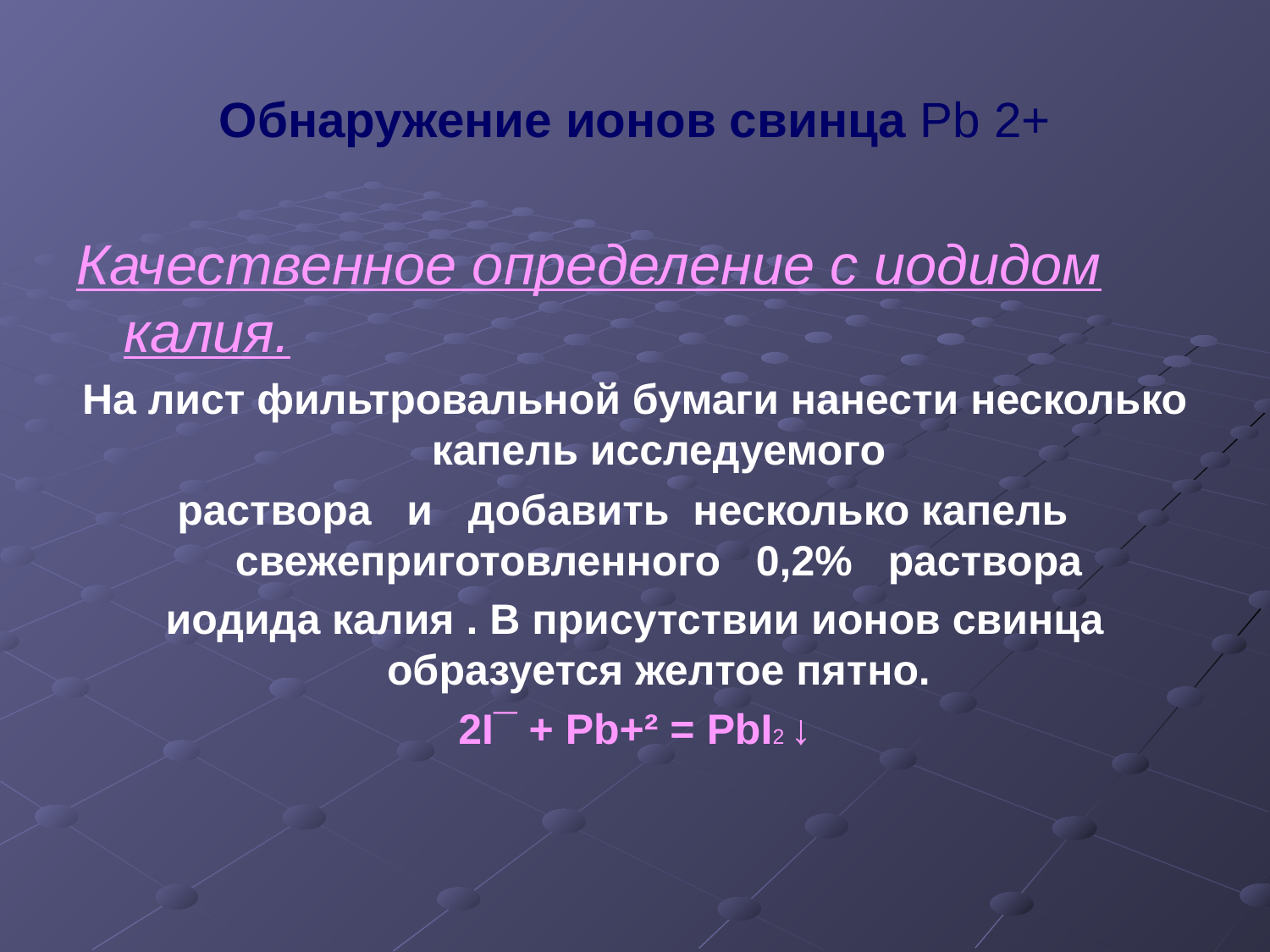

# Обнаружение ионов свинца Pb 2+
Качественное определение с иодидом калия.
На лист фильтровальной бумаги нанести несколько капель исследуемого
раствора   и   добавить  несколько капель   свежеприготовленного   0,2%   раствора
иодида калия . В присутствии ионов свинца образуется желтое пятно.
2I¯ + Pb+² = PbI2 ↓